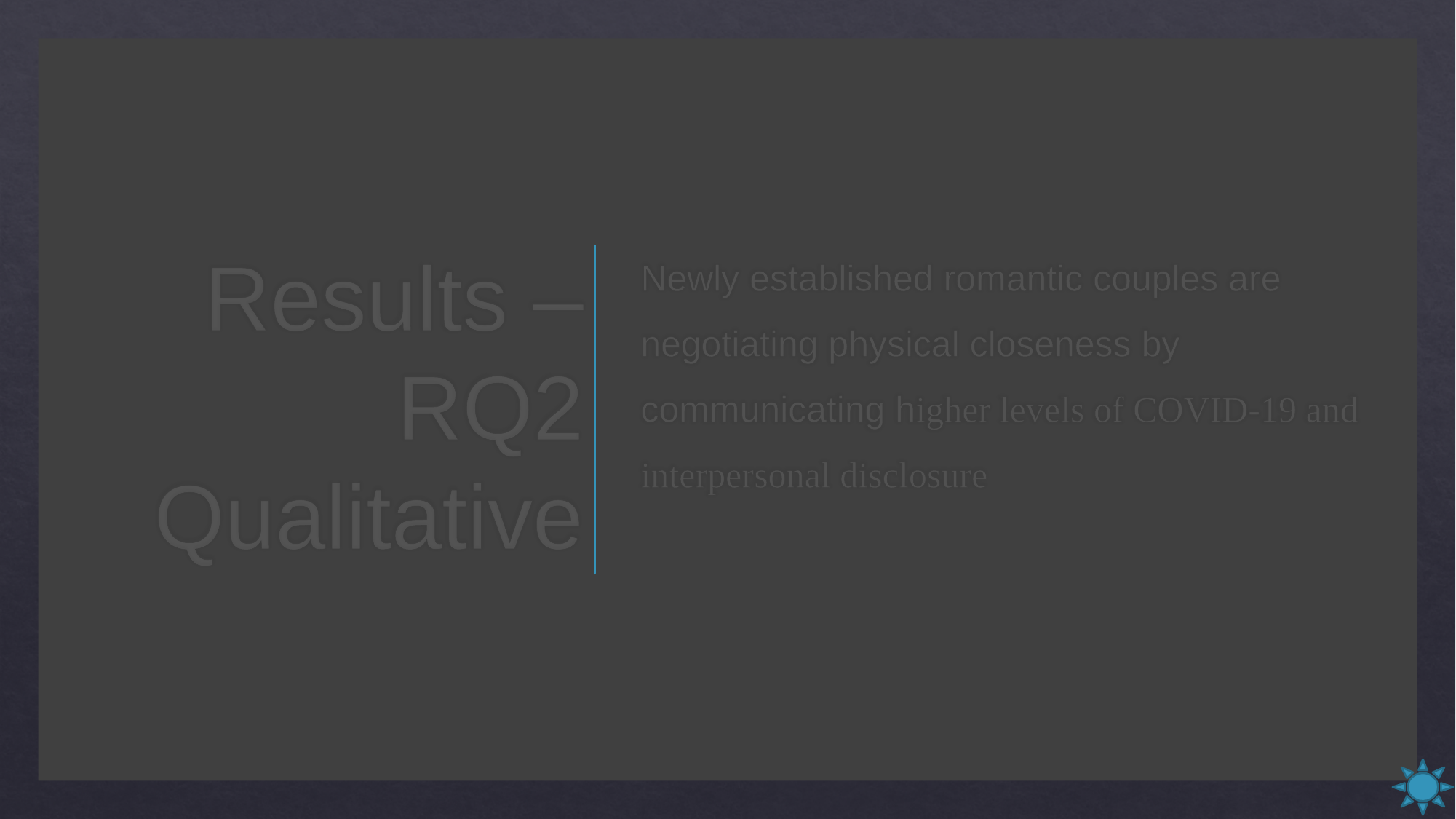

Newly established romantic couples are negotiating physical closeness by communicating higher levels of COVID-19 and interpersonal disclosure

# Results – RQ2 Qualitative